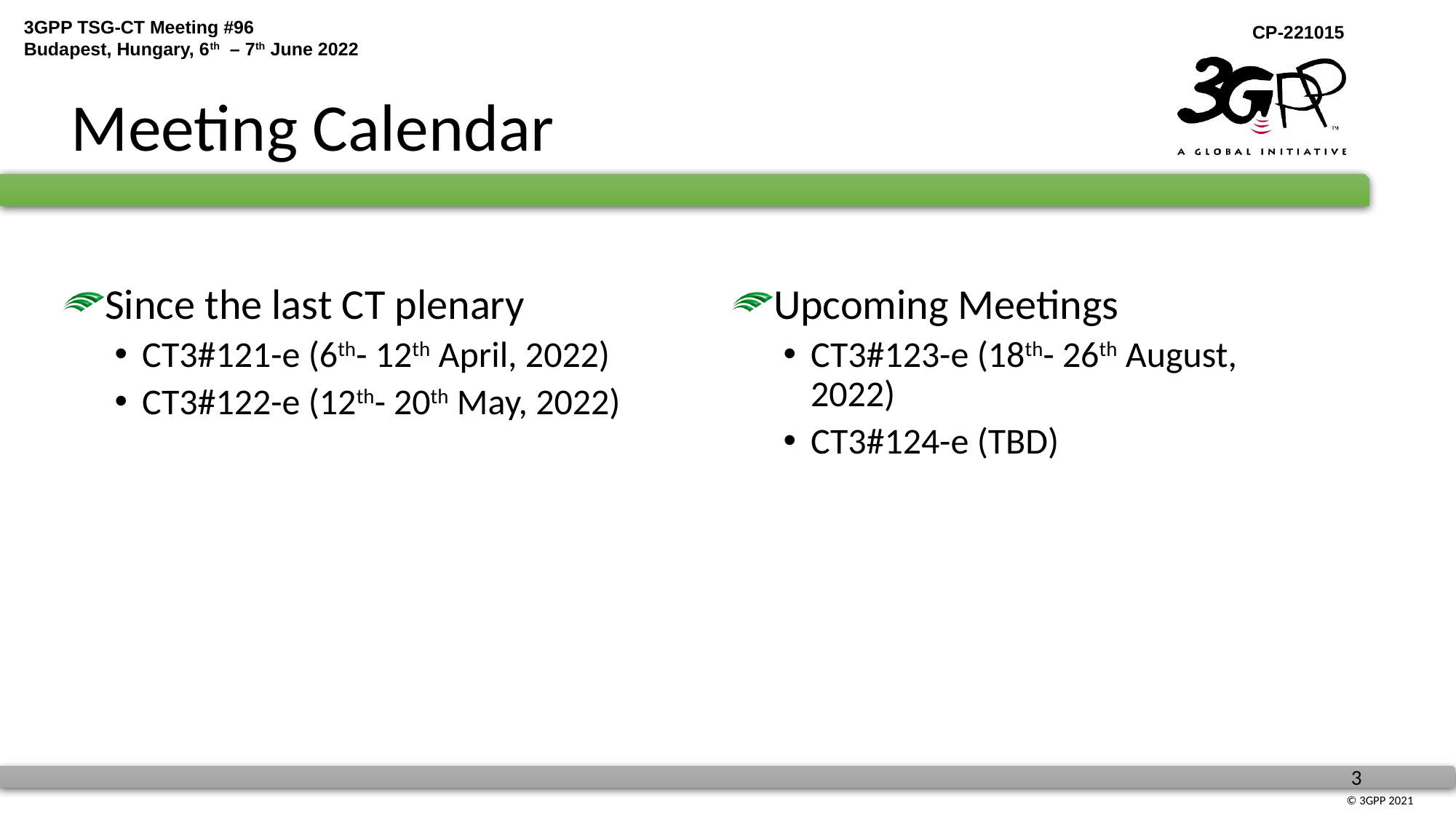

# Meeting Calendar
Since the last CT plenary
CT3#121-e (6th- 12th April, 2022)
CT3#122-e (12th- 20th May, 2022)

Upcoming Meetings
CT3#123-e (18th- 26th August, 2022)
CT3#124-e (TBD)